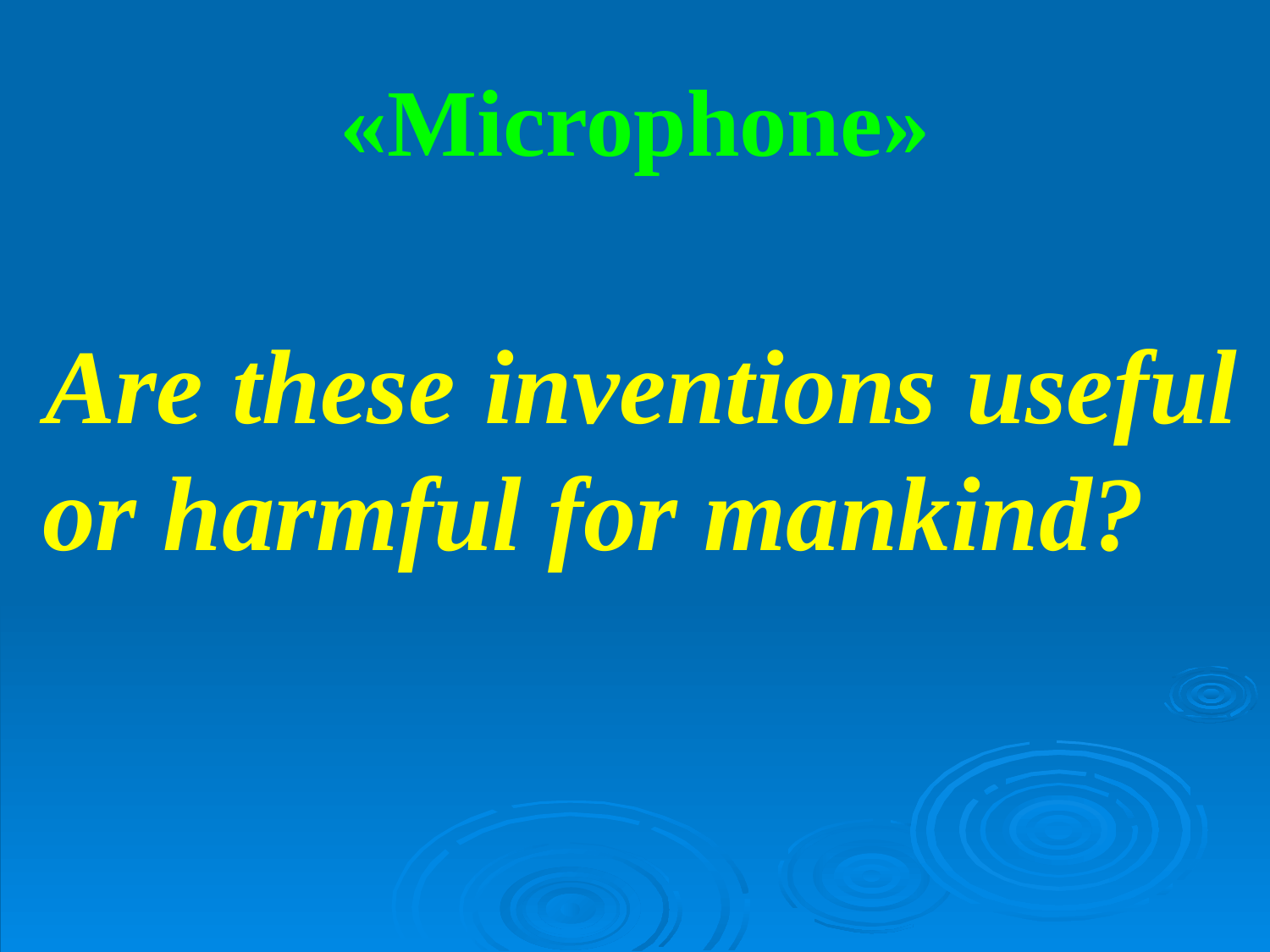

# «Microphone»

Are these inventions useful or harmful for mankind?